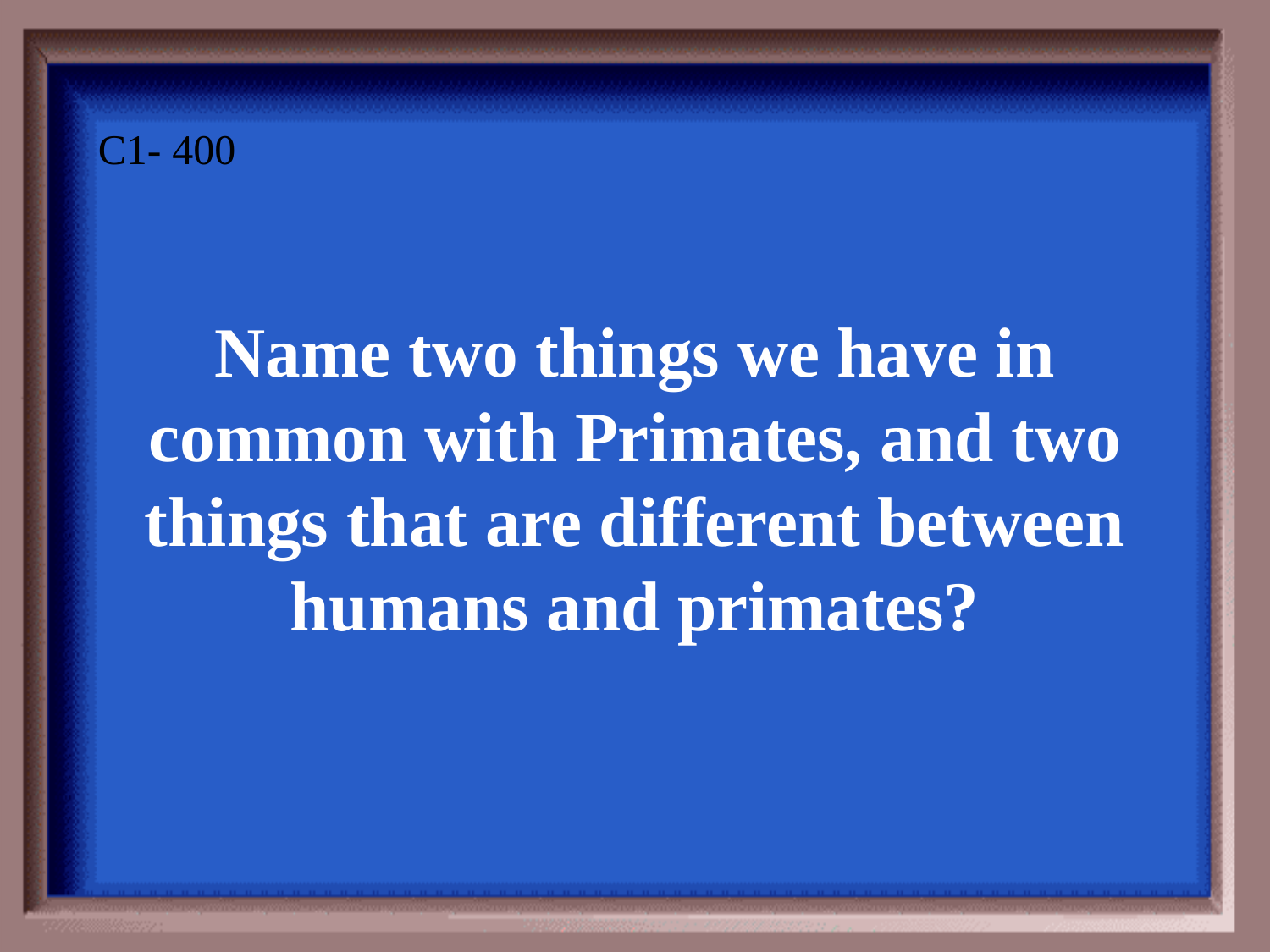

Name two things we have in common with Primates, and two things that are different between humans and primates?
C1- 400